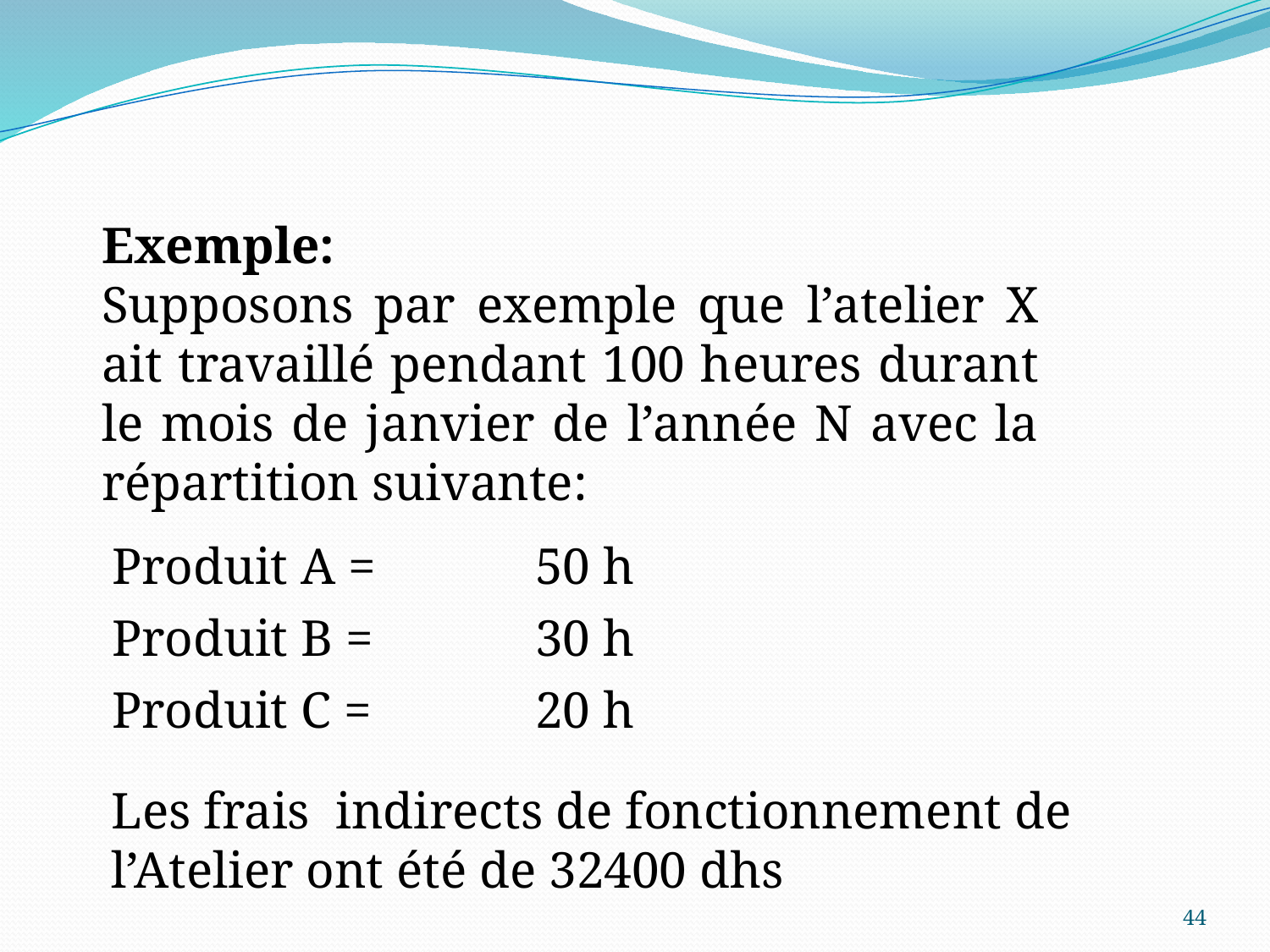

Exemple:
Supposons par exemple que l’atelier X ait travaillé pendant 100 heures durant le mois de janvier de l’année N avec la répartition suivante:
| Produit A = | 50 h |
| --- | --- |
| Produit B = | 30 h |
| Produit C = | 20 h |
Les frais  indirects de fonctionnement de l’Atelier ont été de 32400 dhs
44